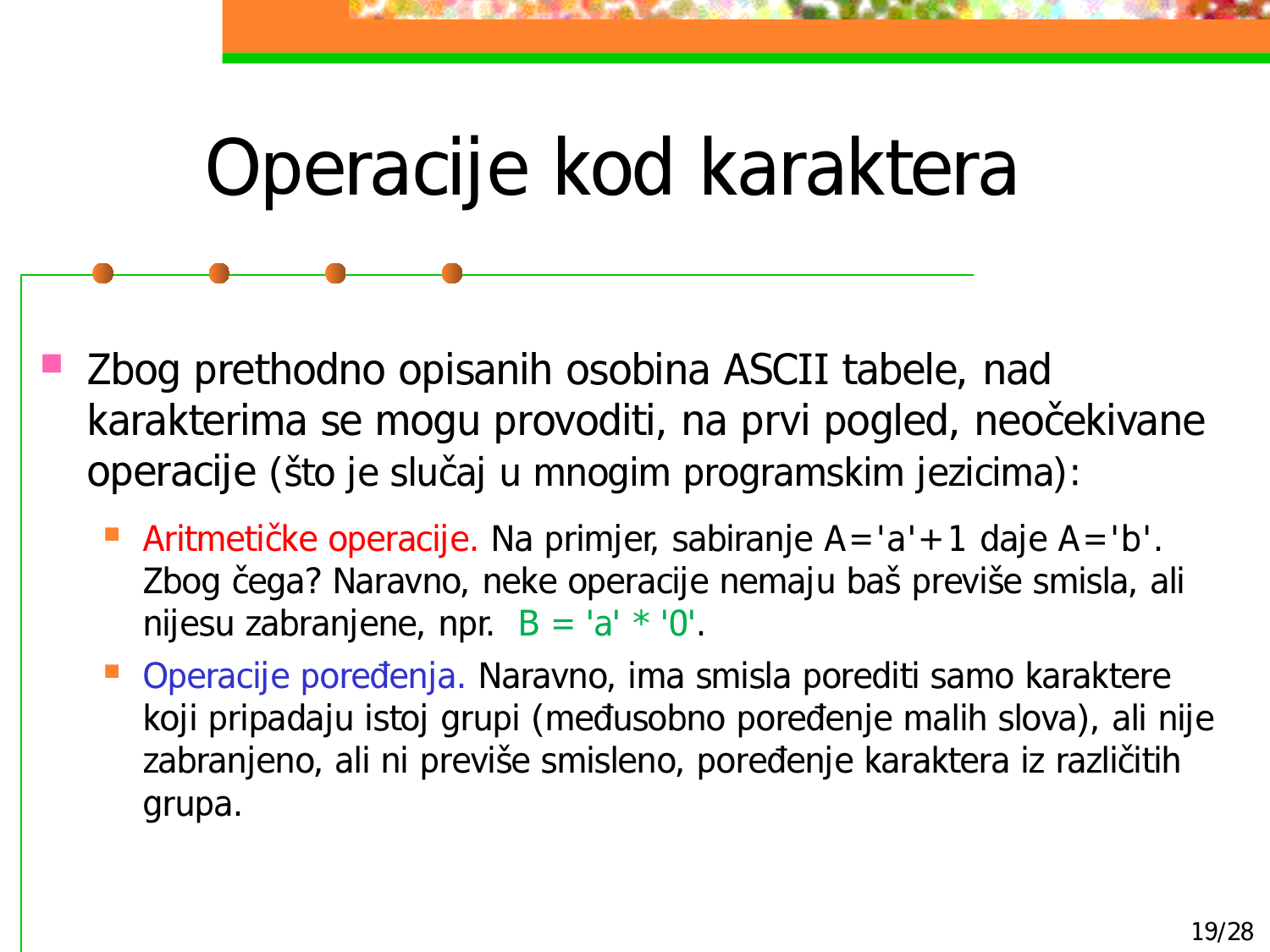

# Operacije kod karaktera
Zbog prethodno opisanih osobina ASCII tabele, nad karakterima se mogu provoditi, na prvi pogled, neočekivane operacije (što je slučaj u mnogim programskim jezicima):
Aritmetičke operacije. Na primjer, sabiranje A='a'+1 daje A='b'. Zbog čega? Naravno, neke operacije nemaju baš previše smisla, ali nijesu zabranjene, npr.  B = 'a' * '0'.
Operacije poređenja. Naravno, ima smisla porediti samo karaktere koji pripadaju istoj grupi (međusobno poređenje malih slova), ali nije zabranjeno, ali ni previše smisleno, poređenje karaktera iz različitih grupa.
19/28